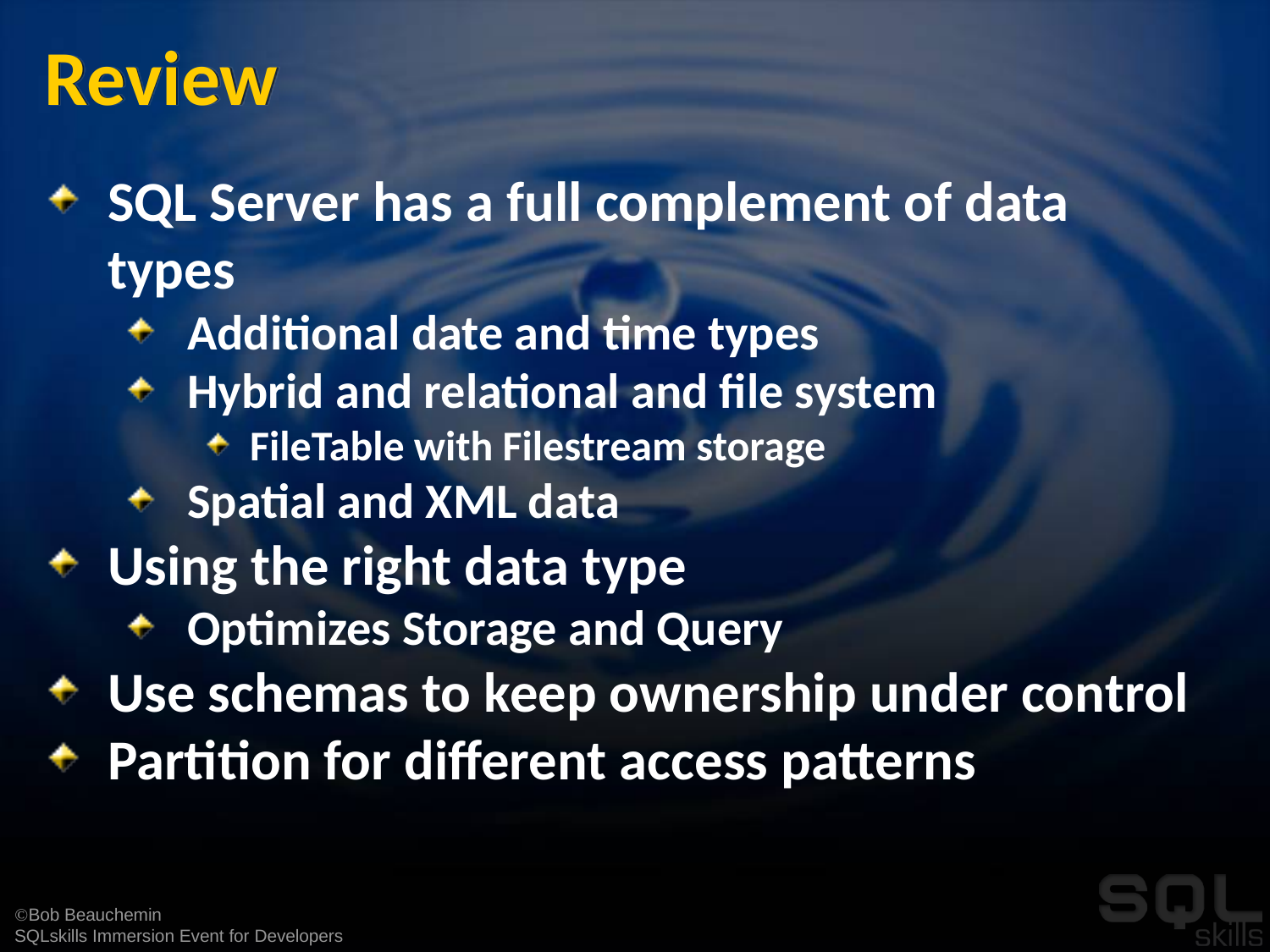

# Review
SQL Server has a full complement of data types
Additional date and time types
Hybrid and relational and file system
FileTable with Filestream storage
Spatial and XML data
Using the right data type
Optimizes Storage and Query
Use schemas to keep ownership under control
Partition for different access patterns